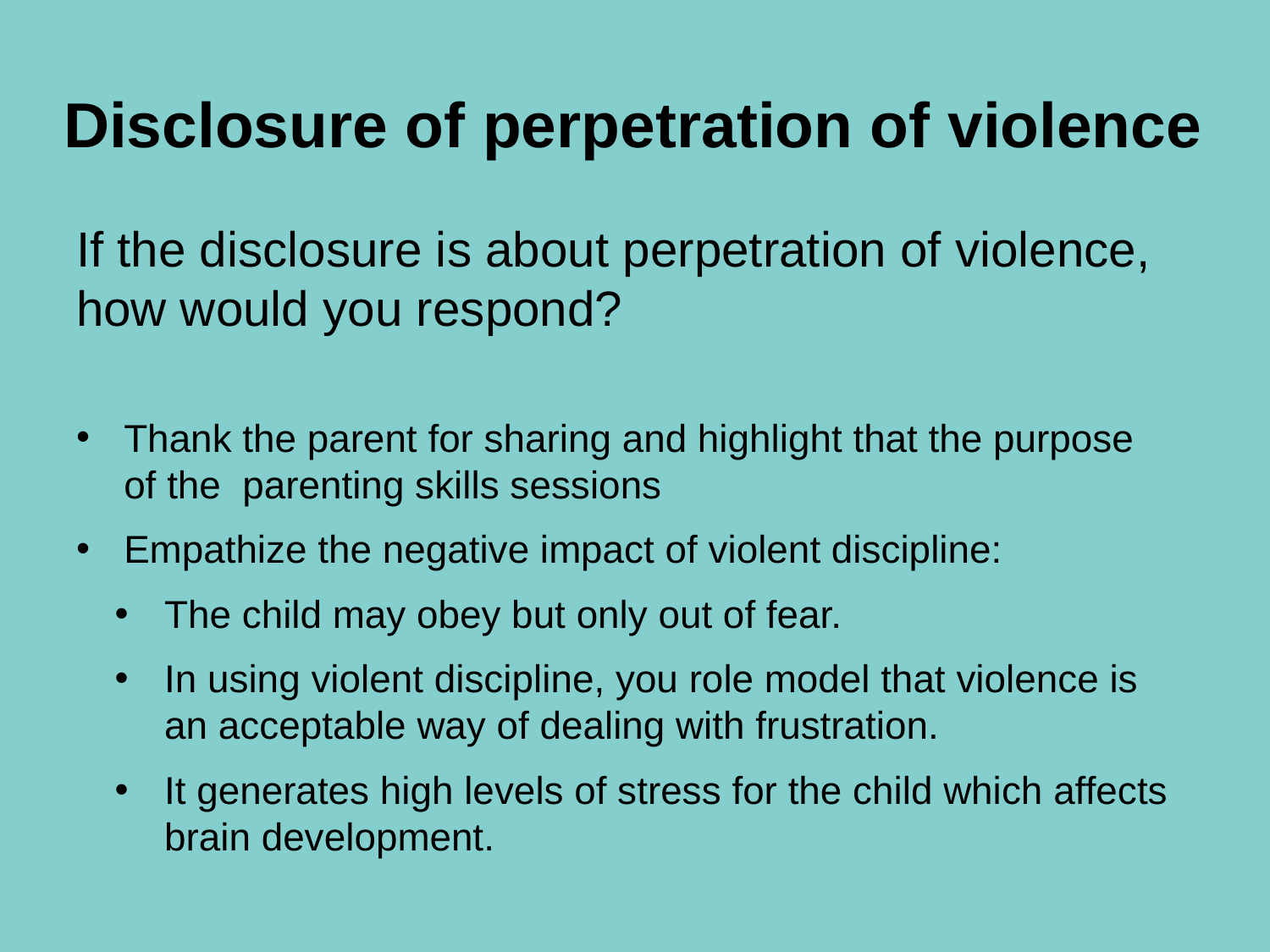

# Disclosure of perpetration of violence
If the disclosure is about perpetration of violence, how would you respond?

Thank the parent for sharing and highlight that the purpose of the  parenting skills sessions
Empathize the negative impact of violent discipline:
The child may obey but only out of fear.
In using violent discipline, you role model that violence is an acceptable way of dealing with frustration.
It generates high levels of stress for the child which affects brain development.